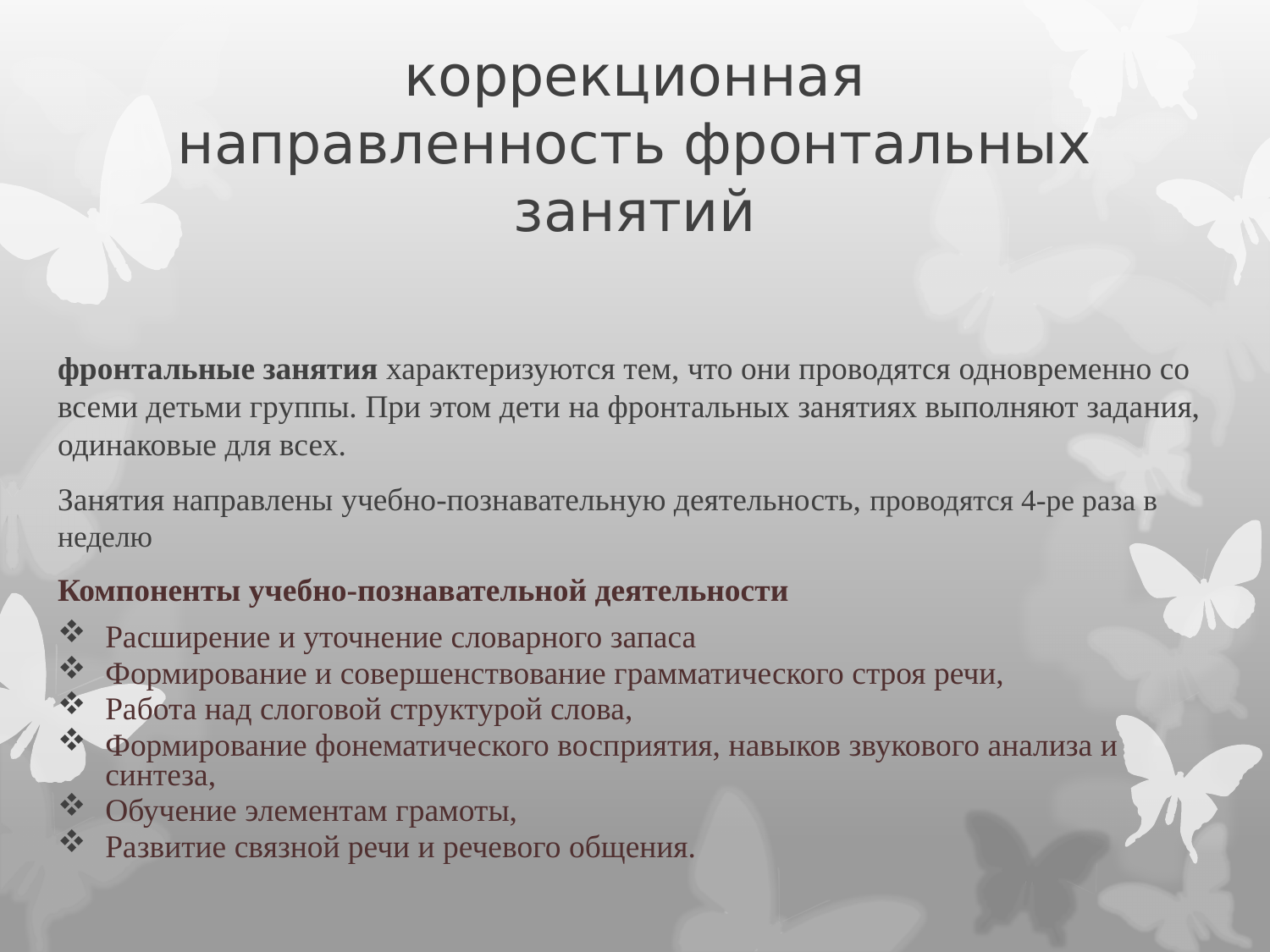

# коррекционная направленность фронтальных занятий

фронтальные занятия характеризуются тем, что они проводятся одновременно со всеми детьми группы. При этом дети на фронтальных занятиях выполняют задания, одинаковые для всех.
Занятия направлены учебно-познавательную деятельность, проводятся 4-ре раза в неделю
Компоненты учебно-познавательной деятельности
Расширение и уточнение словарного запаса
Формирование и совершенствование грамматического строя речи,
Работа над слоговой структурой слова,
Формирование фонематического восприятия, навыков звукового анализа и синтеза,
Обучение элементам грамоты,
Развитие связной речи и речевого общения.